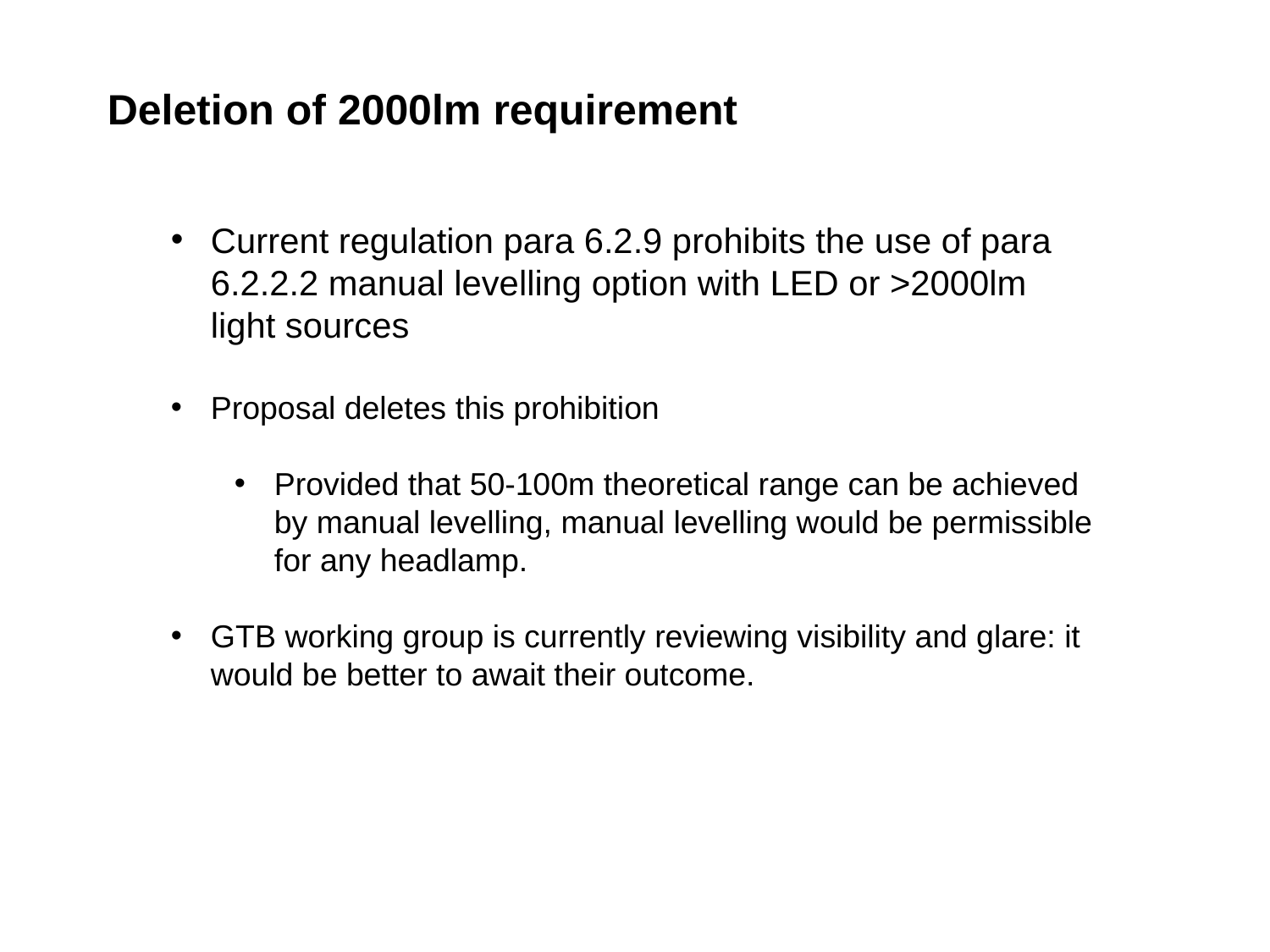

Deletion of 2000lm requirement

Current regulation para 6.2.9 prohibits the use of para 6.2.2.2 manual levelling option with LED or >2000lm light sources

Proposal deletes this prohibition
Provided that 50-100m theoretical range can be achieved by manual levelling, manual levelling would be permissible for any headlamp.
GTB working group is currently reviewing visibility and glare: it would be better to await their outcome.